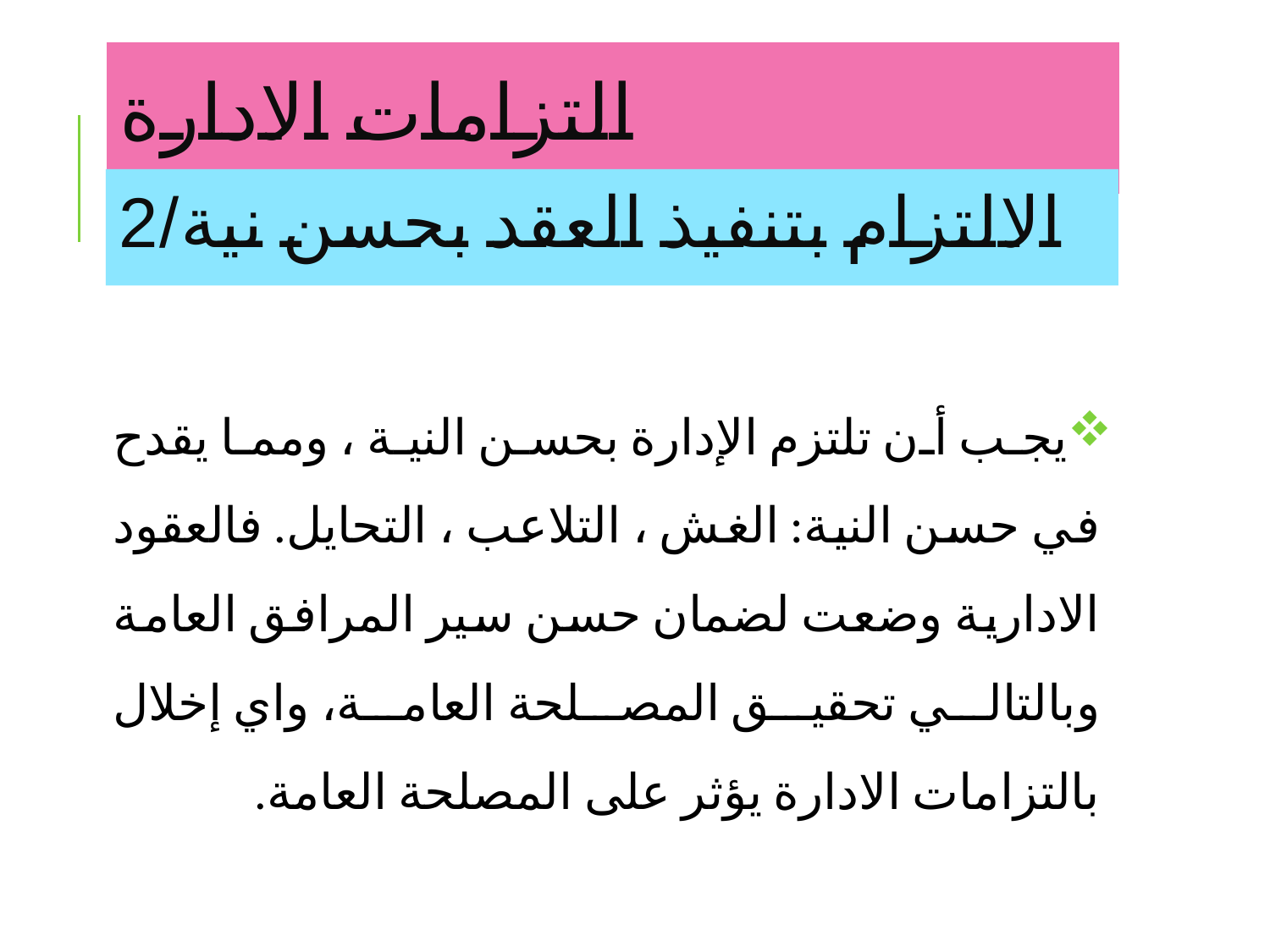

# التزامات الادارة
2/الالتزام بتنفيذ العقد بحسن نية

يجب أن تلتزم الإدارة بحسن النية ، ومما يقدح في حسن النية: الغش ، التلاعب ، التحايل. فالعقود الادارية وضعت لضمان حسن سير المرافق العامة وبالتالي تحقيق المصلحة العامة، واي إخلال بالتزامات الادارة يؤثر على المصلحة العامة.